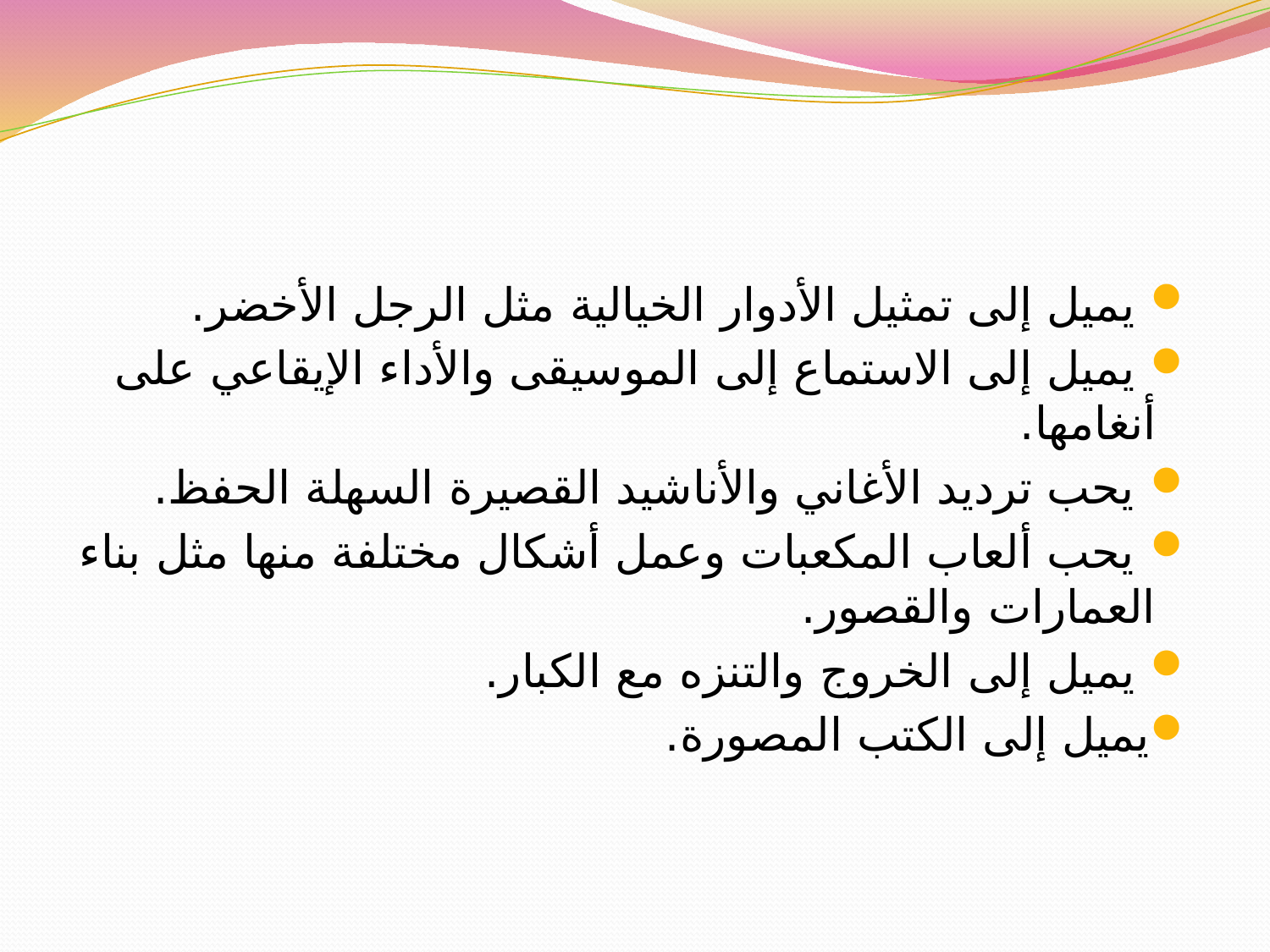

#
 يميل إلى تمثيل الأدوار الخيالية مثل الرجل الأخضر.
 يميل إلى الاستماع إلى الموسيقى والأداء الإيقاعي على أنغامها.
 يحب ترديد الأغاني والأناشيد القصيرة السهلة الحفظ.
 يحب ألعاب المكعبات وعمل أشكال مختلفة منها مثل بناء العمارات والقصور.
 يميل إلى الخروج والتنزه مع الكبار.
يميل إلى الكتب المصورة.